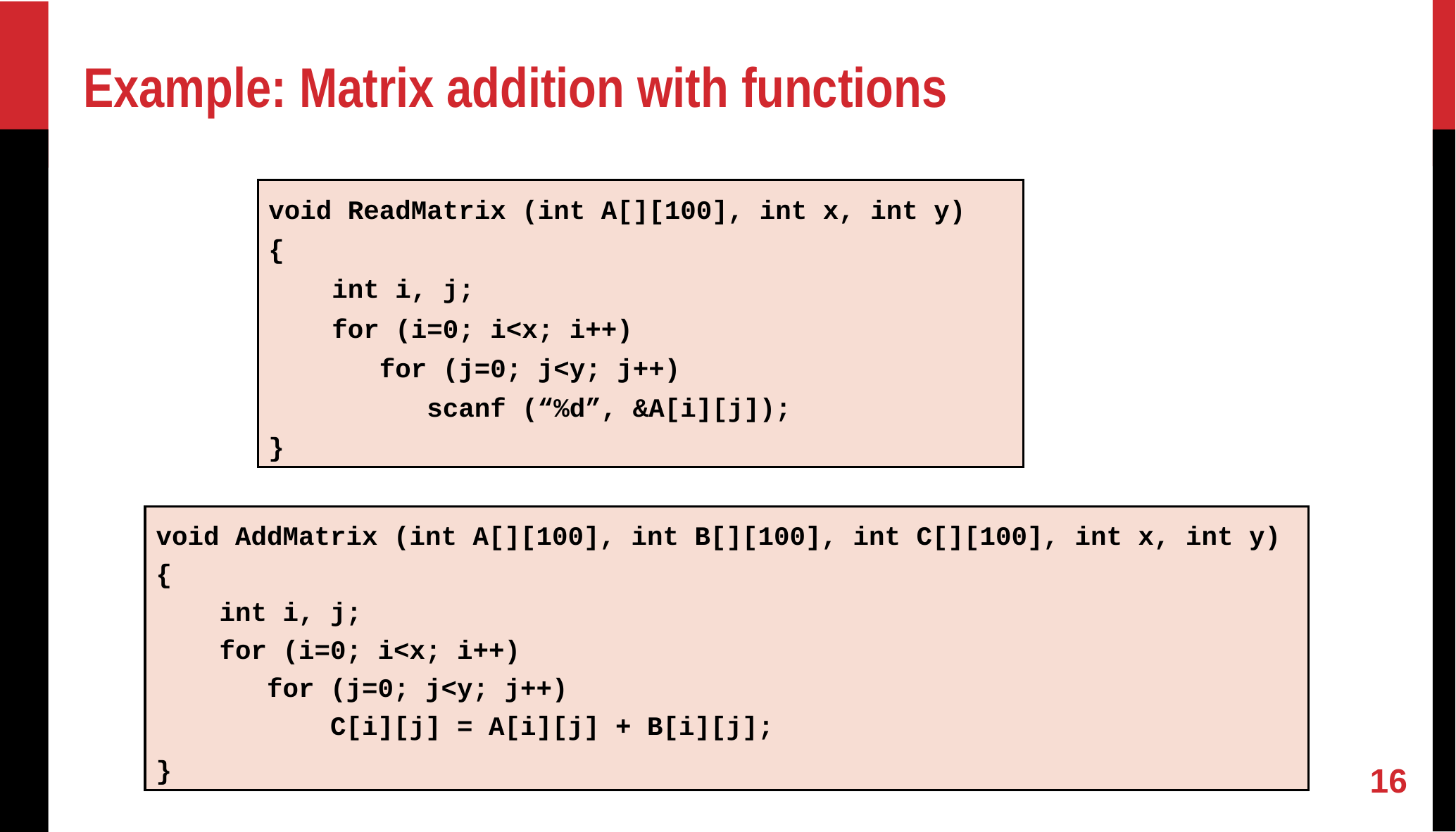

Example: Matrix addition with functions
void ReadMatrix (int A[][100], int x, int y)
{
    int i, j;
    for (i=0; i<x; i++)
       for (j=0; j<y; j++)
          scanf (“%d”, &A[i][j]);
}
void AddMatrix (int A[][100], int B[][100], int C[][100], int x, int y)
{
    int i, j;
    for (i=0; i<x; i++)
       for (j=0; j<y; j++)
           C[i][j] = A[i][j] + B[i][j];
}
16